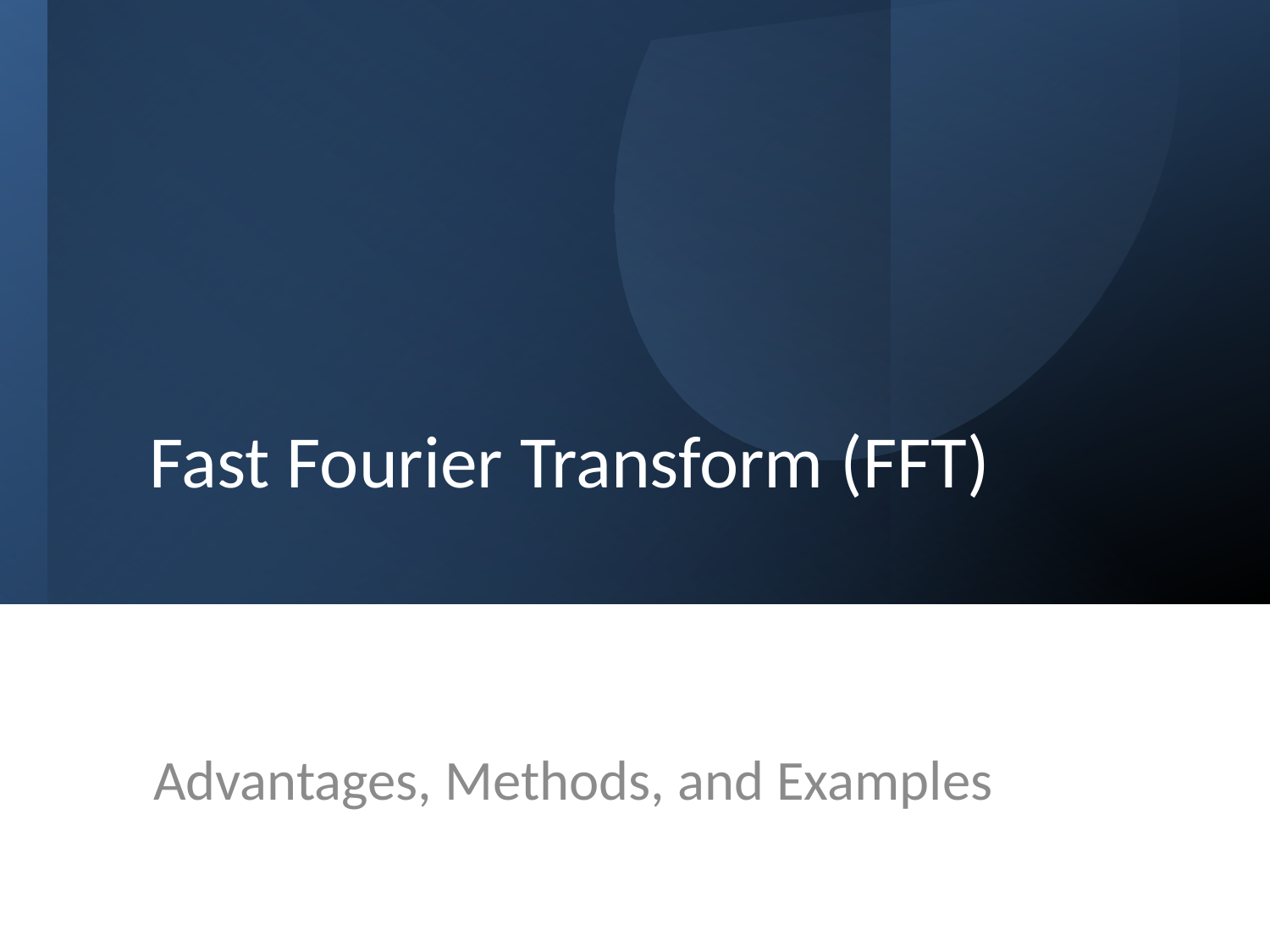

# Fast Fourier Transform (FFT)
Advantages, Methods, and Examples